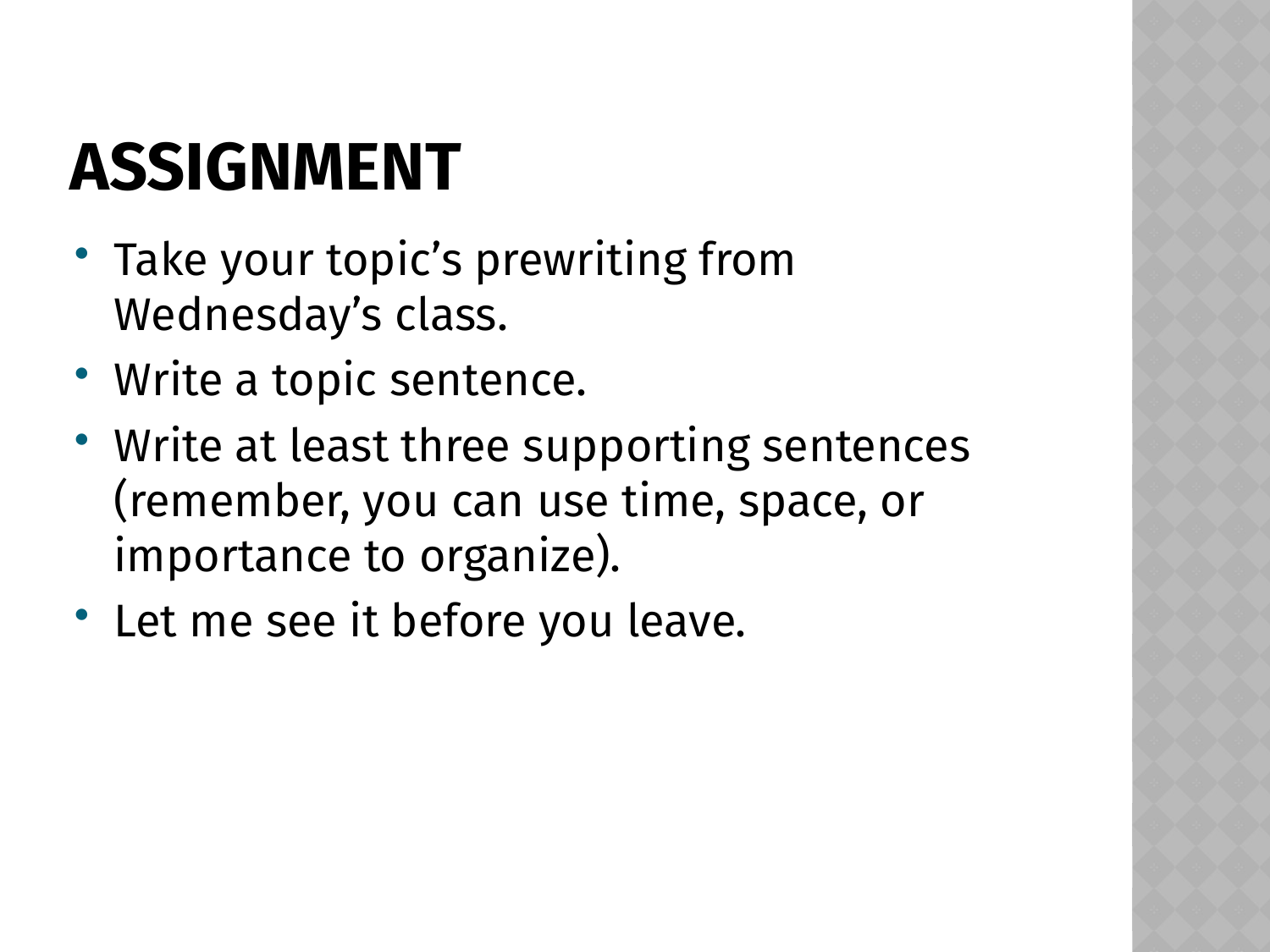

# Assignment
Take your topic’s prewriting from Wednesday’s class.
Write a topic sentence.
Write at least three supporting sentences (remember, you can use time, space, or importance to organize).
Let me see it before you leave.